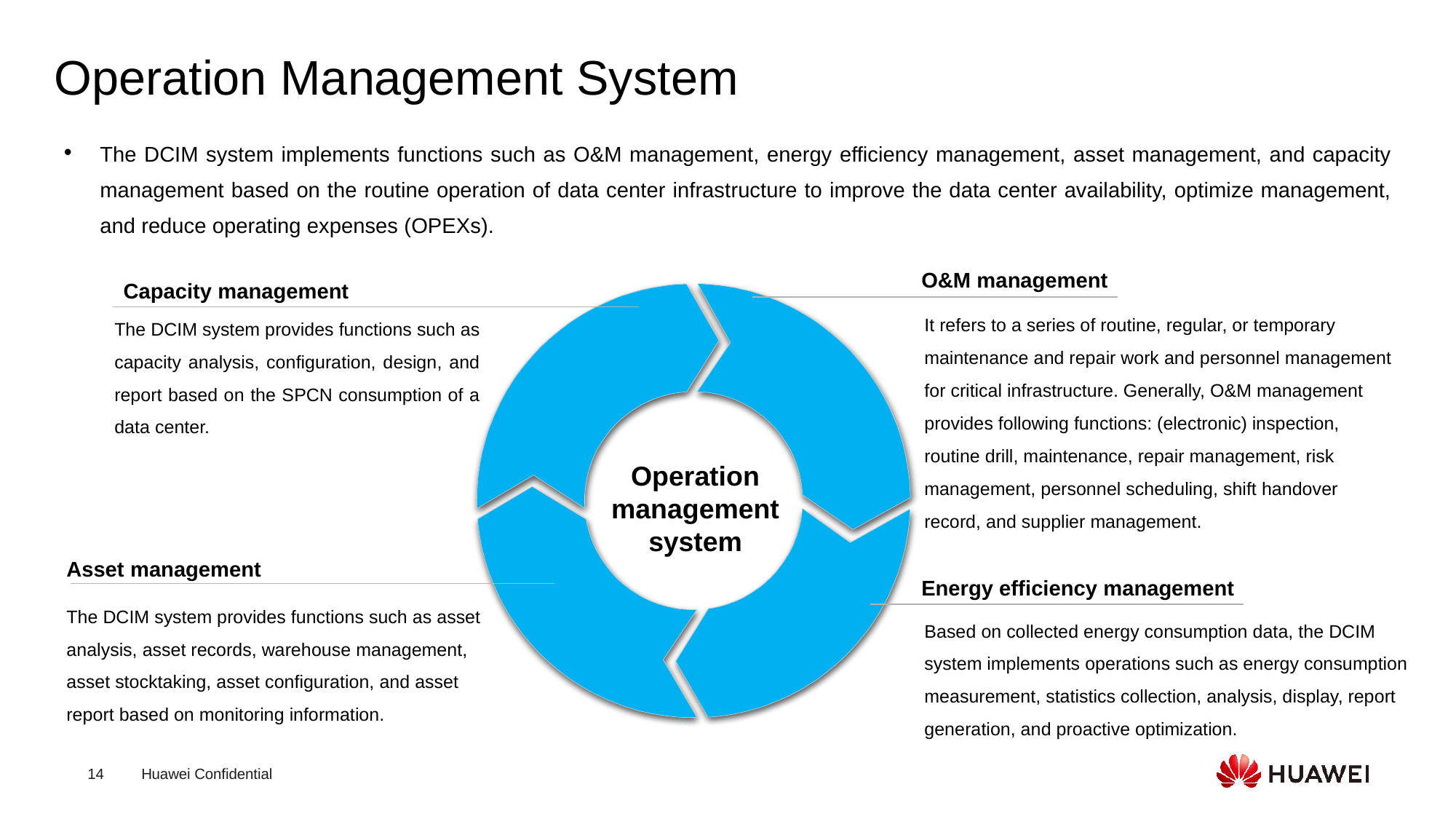

# Operation Management System
The DCIM system implements functions such as O&M management, energy efficiency management, asset management, and capacity management based on the routine operation of data center infrastructure to improve the data center availability, optimize management, and reduce operating expenses (OPEXs).
O&M management
It refers to a series of routine, regular, or temporary maintenance and repair work and personnel management for critical infrastructure. Generally, O&M management provides following functions: (electronic) inspection, routine drill, maintenance, repair management, risk management, personnel scheduling, shift handover record, and supplier management.
Capacity management
The DCIM system provides functions such as capacity analysis, configuration, design, and report based on the SPCN consumption of a data center.

Operation management system

Asset management
The DCIM system provides functions such as asset analysis, asset records, warehouse management, asset stocktaking, asset configuration, and asset report based on monitoring information.
Energy efficiency management
Based on collected energy consumption data, the DCIM system implements operations such as energy consumption measurement, statistics collection, analysis, display, report generation, and proactive optimization.